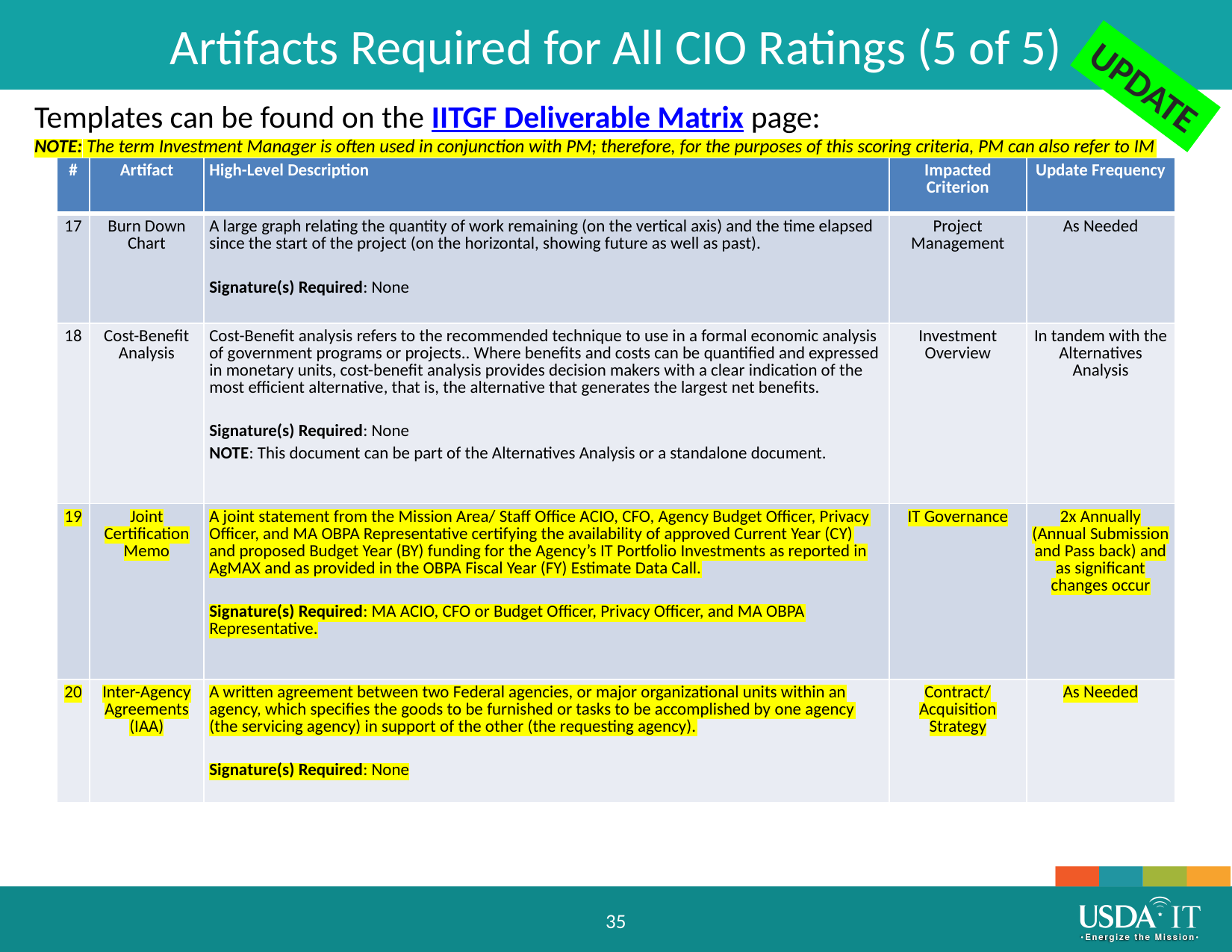

Artifacts Required for All CIO Ratings (5 of 5)
UPDATE
Templates can be found on the IITGF Deliverable Matrix page:
NOTE: The term Investment Manager is often used in conjunction with PM; therefore, for the purposes of this scoring criteria, PM can also refer to IM
| # | Artifact | High-Level Description | Impacted Criterion | Update Frequency |
| --- | --- | --- | --- | --- |
| 17 | Burn Down Chart | A large graph relating the quantity of work remaining (on the vertical axis) and the time elapsed since the start of the project (on the horizontal, showing future as well as past). Signature(s) Required: None | Project Management | As Needed |
| 18 | Cost-Benefit Analysis | Cost-Benefit analysis refers to the recommended technique to use in a formal economic analysis of government programs or projects.. Where benefits and costs can be quantified and expressed in monetary units, cost-benefit analysis provides decision makers with a clear indication of the most efficient alternative, that is, the alternative that generates the largest net benefits. Signature(s) Required: None NOTE: This document can be part of the Alternatives Analysis or a standalone document. | Investment Overview | In tandem with the Alternatives Analysis |
| 19 | Joint Certification Memo | A joint statement from the Mission Area/ Staff Office ACIO, CFO, Agency Budget Officer, Privacy Officer, and MA OBPA Representative certifying the availability of approved Current Year (CY) and proposed Budget Year (BY) funding for the Agency’s IT Portfolio Investments as reported in AgMAX and as provided in the OBPA Fiscal Year (FY) Estimate Data Call. Signature(s) Required: MA ACIO, CFO or Budget Officer, Privacy Officer, and MA OBPA Representative. | IT Governance | 2x Annually (Annual Submission and Pass back) and as significant changes occur |
| 20 | Inter-Agency Agreements (IAA) | A written agreement between two Federal agencies, or major organizational units within an agency, which specifies the goods to be furnished or tasks to be accomplished by one agency (the servicing agency) in support of the other (the requesting agency). Signature(s) Required: None | Contract/ Acquisition Strategy | As Needed |
35